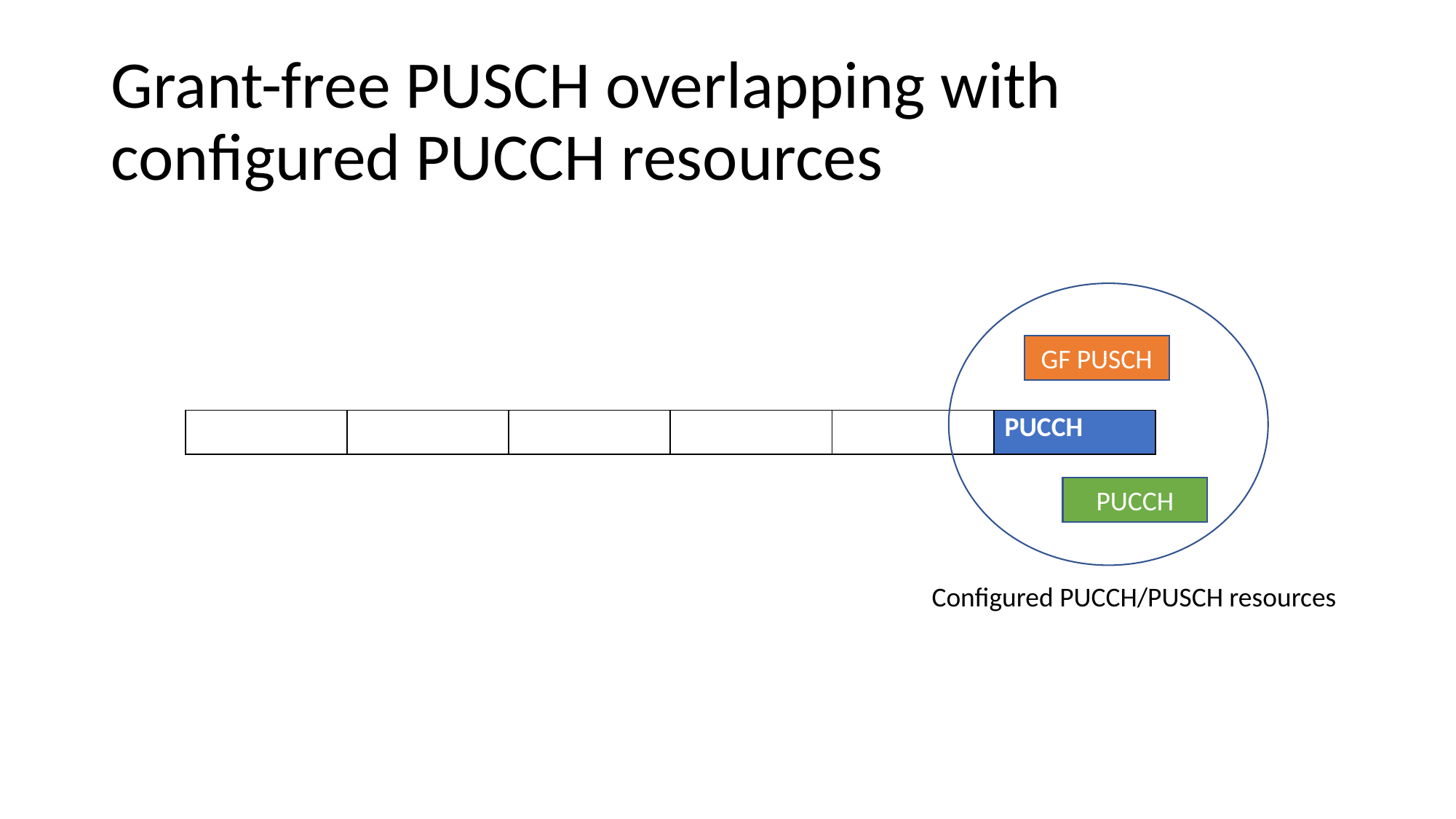

# Grant-free PUSCH overlapping with configured PUCCH resources

GF PUSCH
|  | H |  |  |  | PUCCH |
| --- | --- | --- | --- | --- | --- |
PUCCH
Configured PUCCH/PUSCH resources